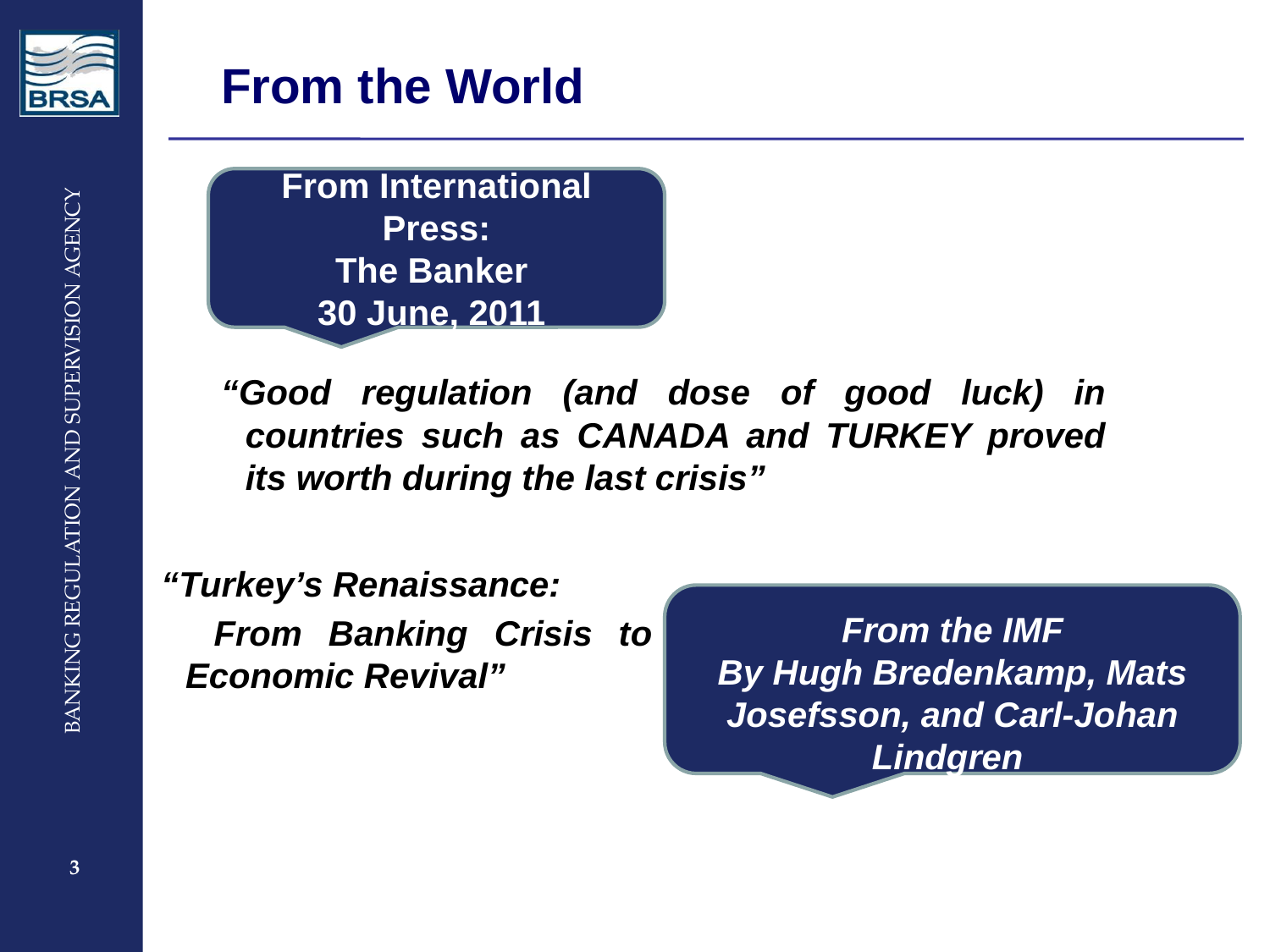

# From the World

From International Press:
The Banker
30 June, 2011

“Good regulation (and dose of good luck) in countries such as CANADA and TURKEY proved its worth during the last crisis”
“Turkey’s Renaissance:
  From Banking Crisis to Economic Revival”

From the IMF
By Hugh Bredenkamp, Mats Josefsson, and Carl-Johan Lindgren